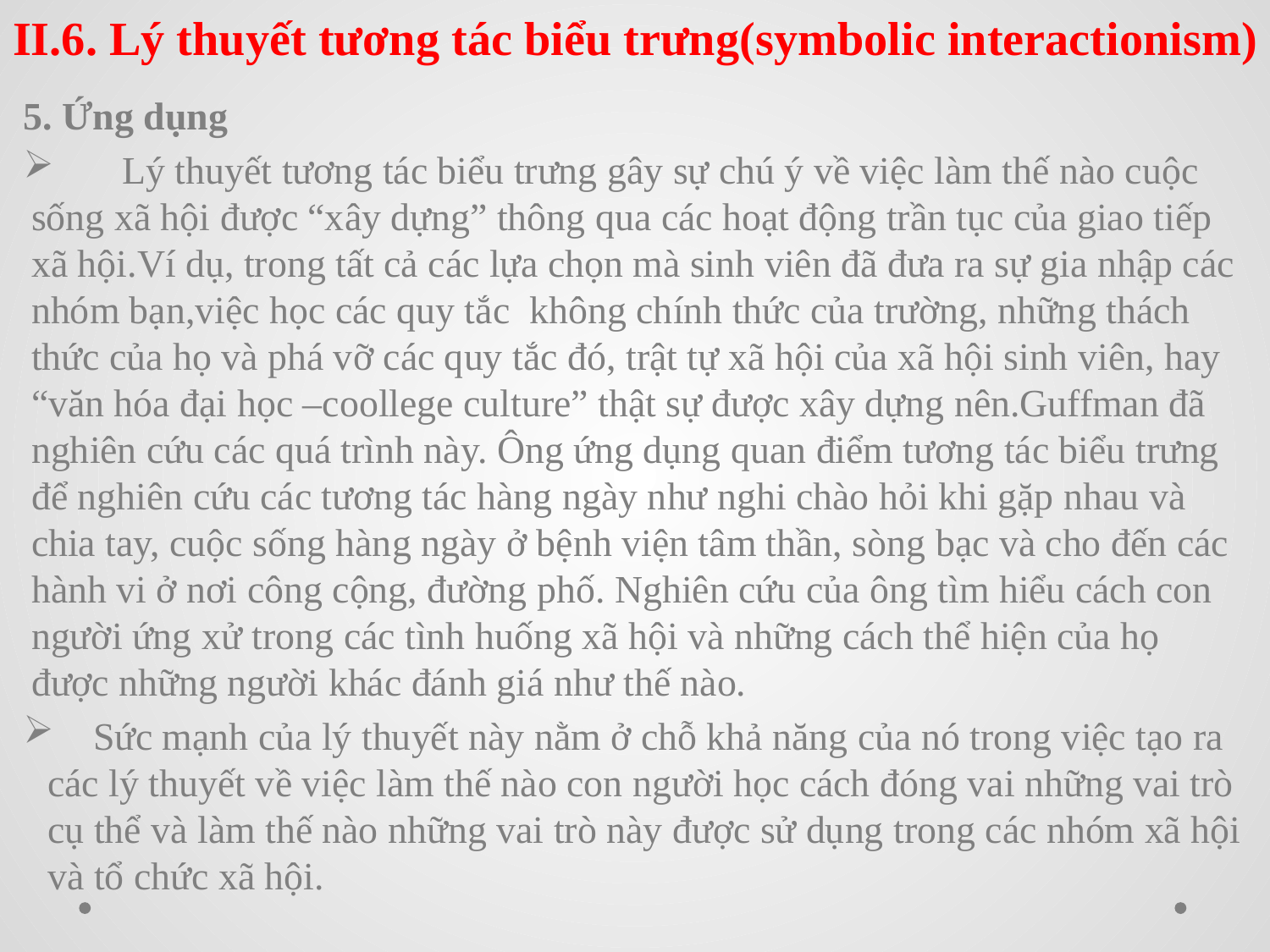

II.6. Lý thuyết tương tác biểu trưng(symbolic interactionism)
5. Ứng dụng
       Lý thuyết tương tác biểu trưng gây sự chú ý về việc làm thế nào cuộc sống xã hội được “xây dựng” thông qua các hoạt động trần tục của giao tiếp xã hội.Ví dụ, trong tất cả các lựa chọn mà sinh viên đã đưa ra sự gia nhập các nhóm bạn,việc học các quy tắc  không chính thức của trường, những thách thức của họ và phá vỡ các quy tắc đó, trật tự xã hội của xã hội sinh viên, hay “văn hóa đại học –coollege culture” thật sự được xây dựng nên.Guffman đã nghiên cứu các quá trình này. Ông ứng dụng quan điểm tương tác biểu trưng để nghiên cứu các tương tác hàng ngày như nghi chào hỏi khi gặp nhau và chia tay, cuộc sống hàng ngày ở bệnh viện tâm thần, sòng bạc và cho đến các hành vi ở nơi công cộng, đường phố. Nghiên cứu của ông tìm hiểu cách con người ứng xử trong các tình huống xã hội và những cách thể hiện của họ được những người khác đánh giá như thế nào.
    Sức mạnh của lý thuyết này nằm ở chỗ khả năng của nó trong việc tạo ra các lý thuyết về việc làm thế nào con người học cách đóng vai những vai trò cụ thể và làm thế nào những vai trò này được sử dụng trong các nhóm xã hội và tổ chức xã hội.